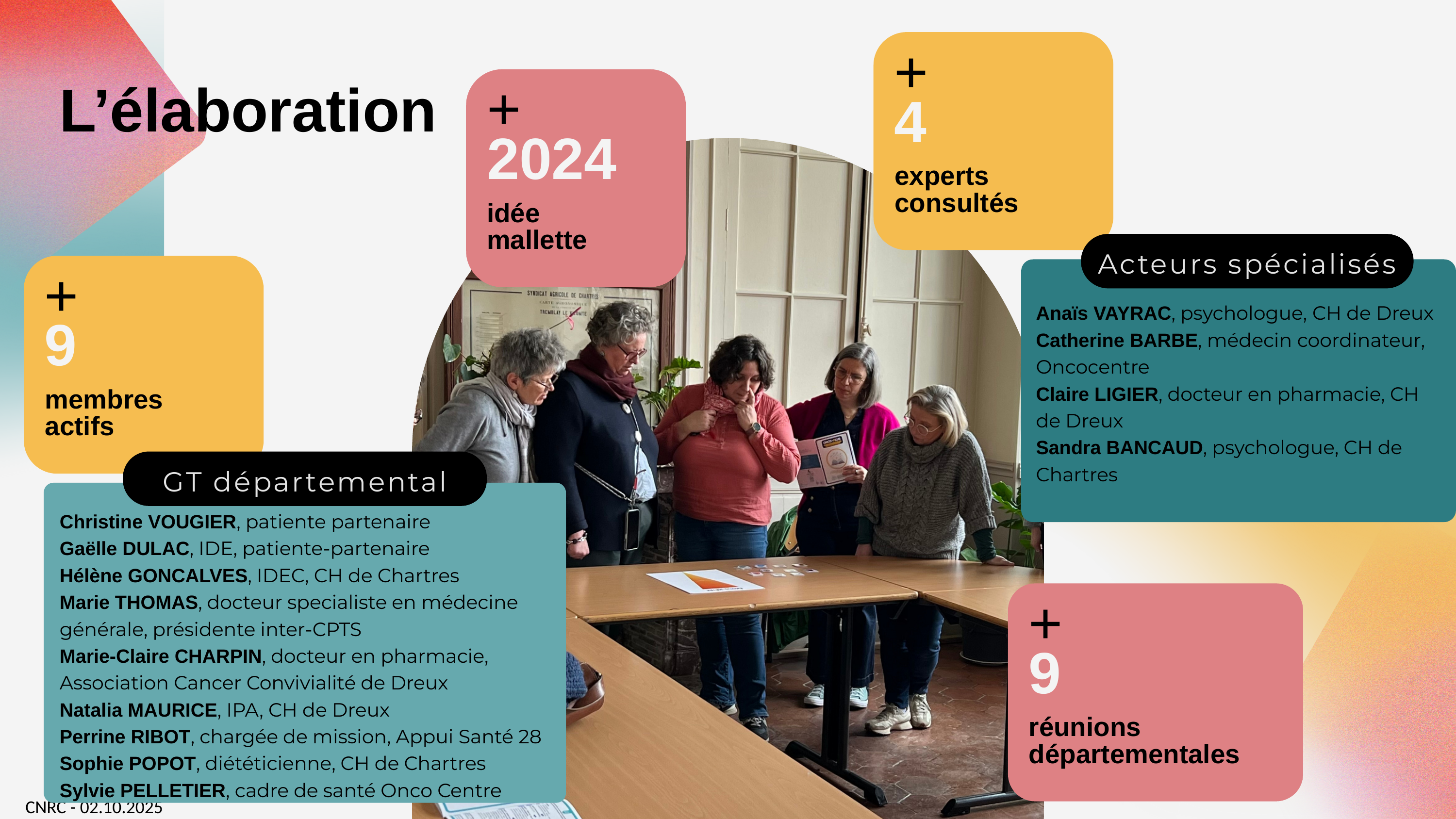

+

+
L’élaboration
4
2024

experts consultés
idée mallette

Acteurs spécialisés

+
Anaïs VAYRAC, psychologue, CH de Dreux
Catherine BARBE, médecin coordinateur, Oncocentre
Claire LIGIER, docteur en pharmacie, CH de Dreux
Sandra BANCAUD, psychologue, CH de Chartres
9

membres actifs

GT départemental

Christine VOUGIER, patiente partenaire
Gaëlle DULAC, IDE, patiente-partenaire
Hélène GONCALVES, IDEC, CH de Chartres
Marie THOMAS, docteur specialiste en médecine générale, présidente inter-CPTS
Marie-Claire CHARPIN, docteur en pharmacie, Association Cancer Convivialité de Dreux
Natalia MAURICE, IPA, CH de Dreux
Perrine RIBOT, chargée de mission, Appui Santé 28
Sophie POPOT, diététicienne, CH de Chartres
Sylvie PELLETIER, cadre de santé Onco Centre

+

9
réunions départementales
CNRC - 02.10.2025